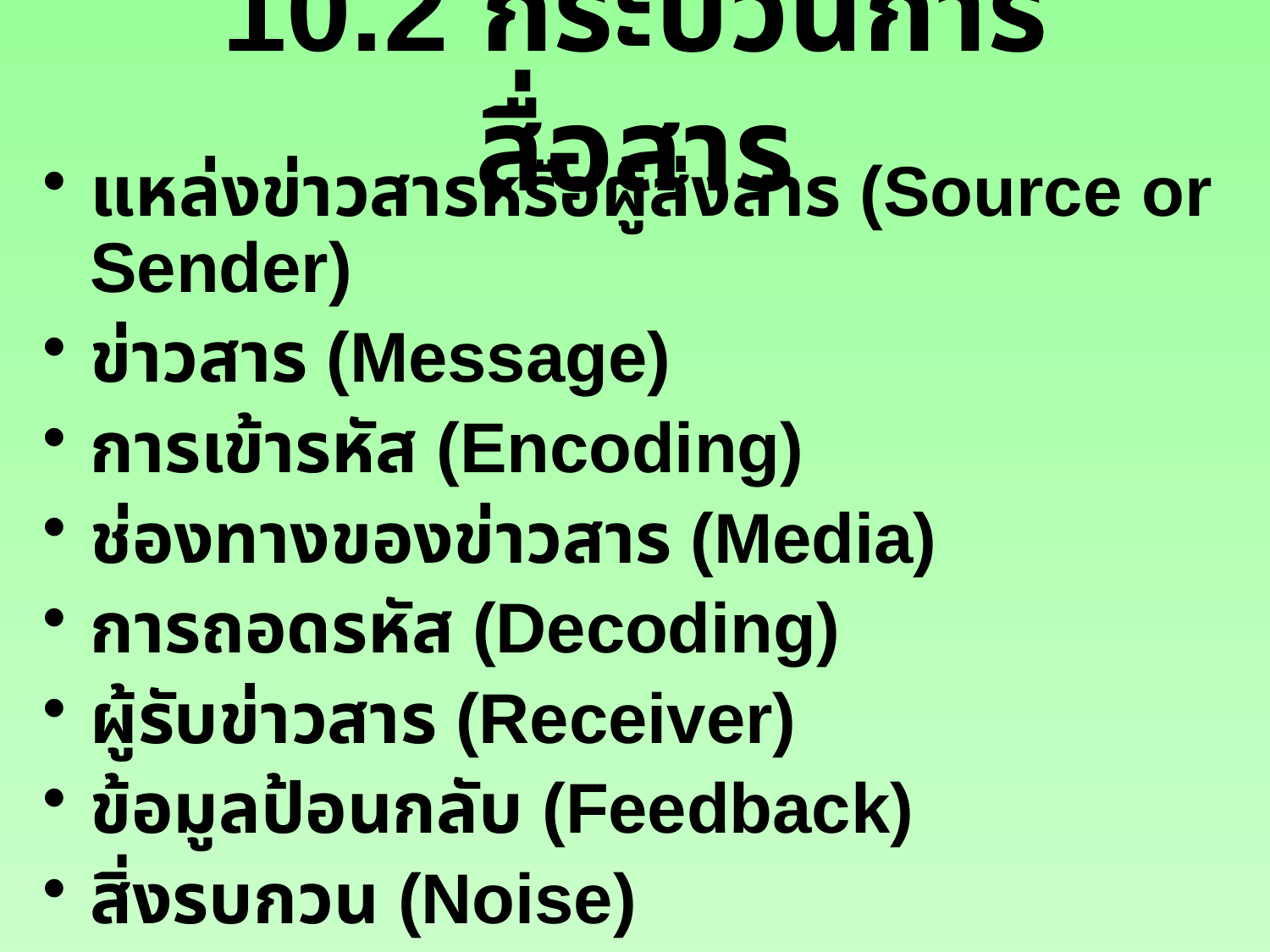

# 10.2 กระบวนการสื่อสาร
แหล่งข่าวสารหรือผู้ส่งสาร (Source or Sender)
ข่าวสาร (Message)
การเข้ารหัส (Encoding)
ช่องทางของข่าวสาร (Media)
การถอดรหัส (Decoding)
ผู้รับข่าวสาร (Receiver)
ข้อมูลป้อนกลับ (Feedback)
สิ่งรบกวน (Noise)